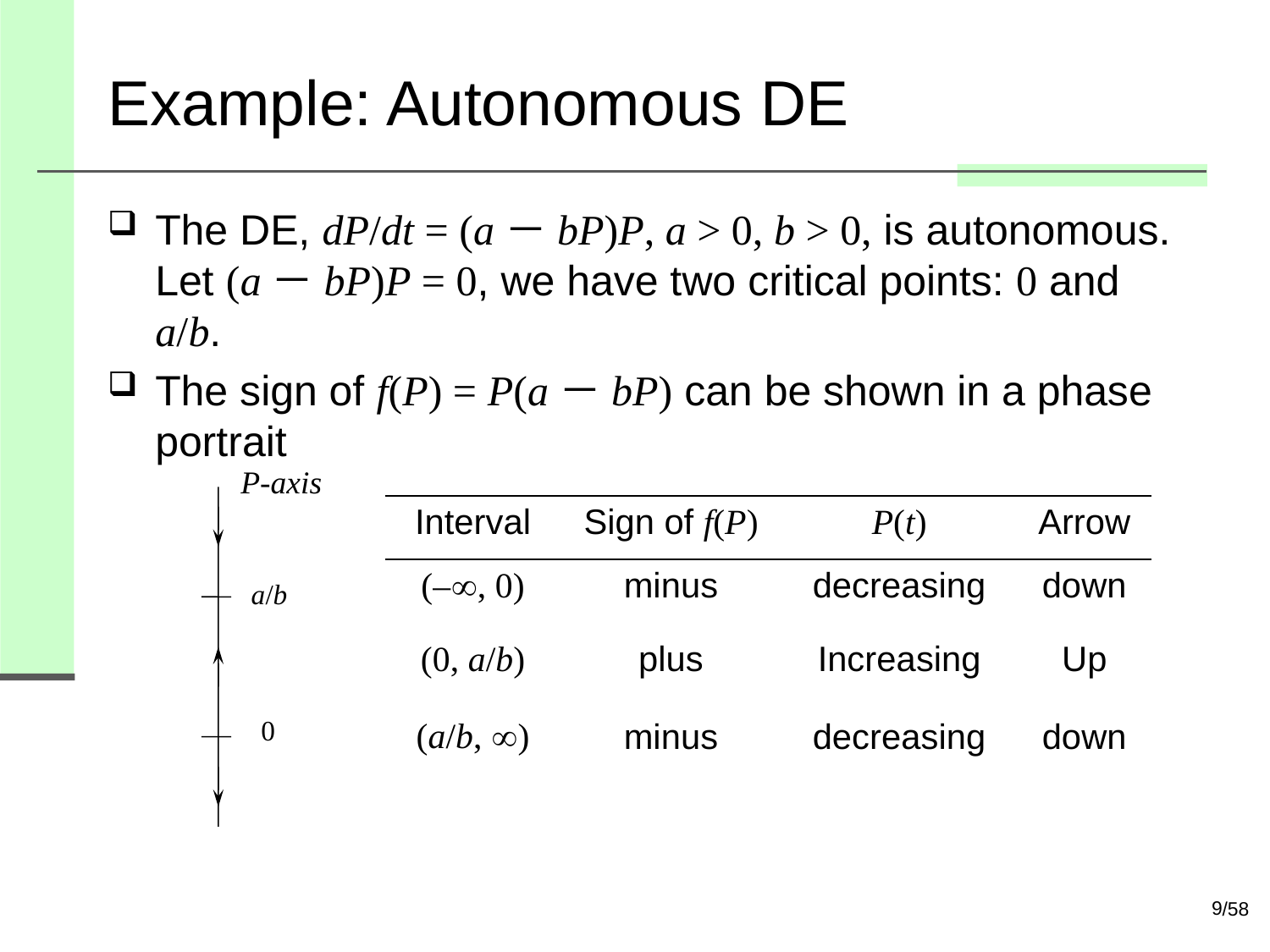

# Example: Autonomous DE
The DE, dP/dt = (a－bP)P, a > 0, b > 0, is autonomous.
Let (a－bP)P = 0, we have two critical points: 0 and a/b.
The sign of f(P) = P(a－bP) can be shown in a phase portrait
P-axis

a/b

0

| Interval | Sign of f(P) | P(t) | Arrow |
| --- | --- | --- | --- |
| (–∞, 0) | minus | decreasing | down |
| (0, a/b) | plus | Increasing | Up |
| (a/b, ∞) | minus | decreasing | down |
9